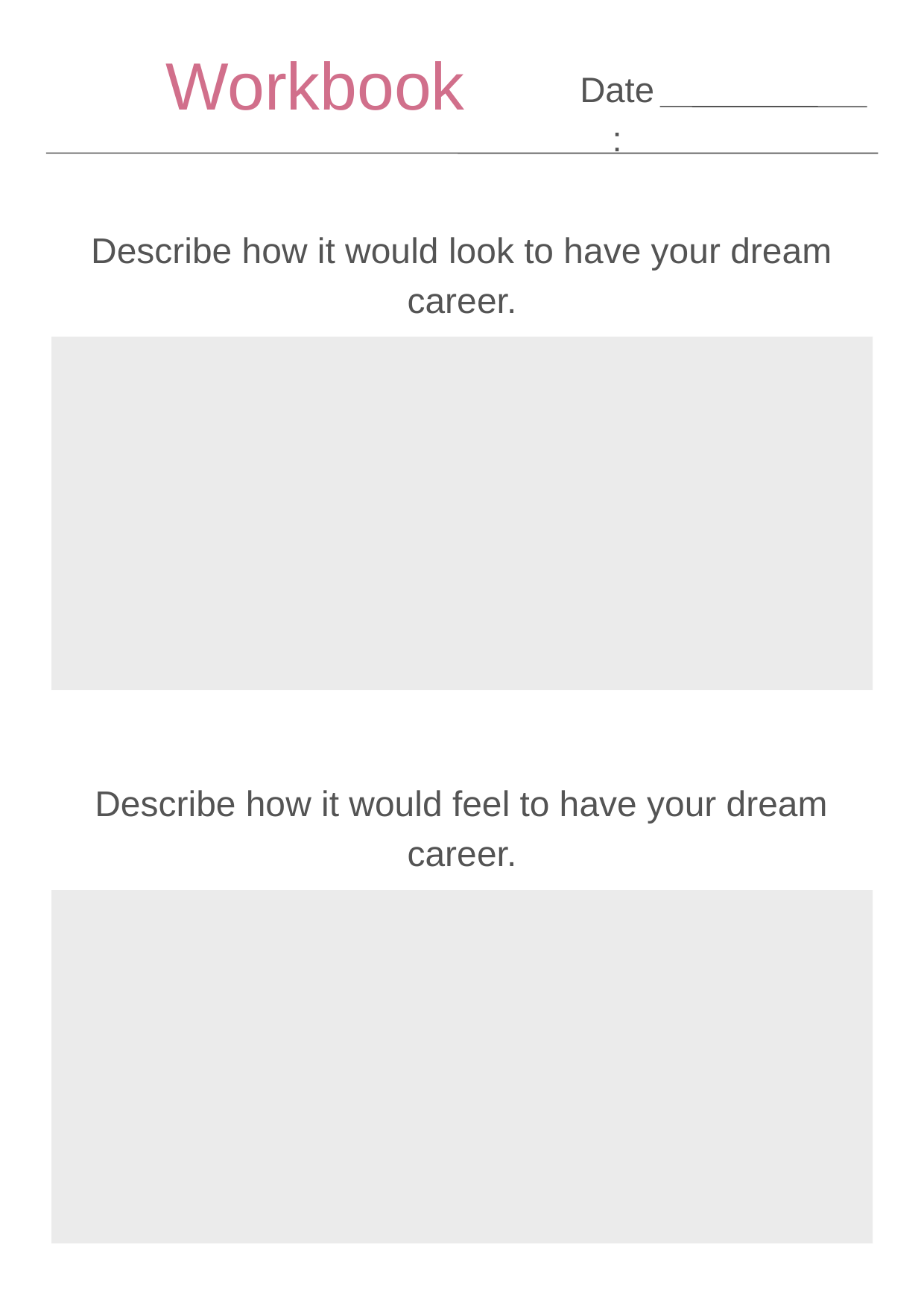

Workbook
Date:

Describe how it would look to have your dream career.

Describe how it would feel to have your dream career.